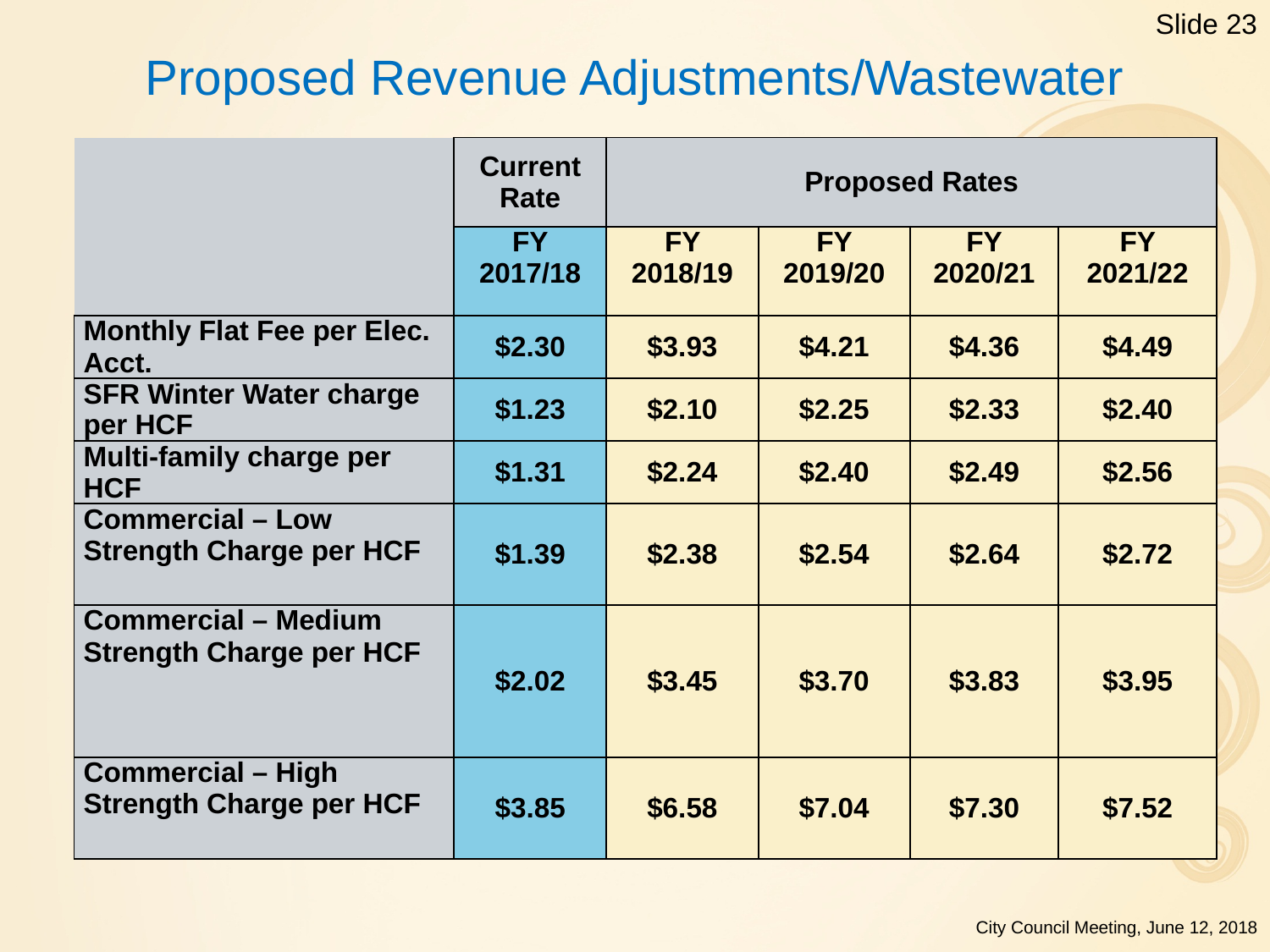

Slide 23
Proposed Revenue Adjustments/Wastewater
|  | Current Rate | Proposed Rates |  |  |  |
| --- | --- | --- | --- | --- | --- |
|  | FY 2017/18 | FY 2018/19 | FY 2019/20 | FY 2020/21 | FY 2021/22 |
| Monthly Flat Fee per Elec. Acct. | $2.30 | $3.93 | $4.21 | $4.36 | $4.49 |
| SFR Winter Water charge per HCF | $1.23 | $2.10 | $2.25 | $2.33 | $2.40 |
| Multi-family charge per HCF | $1.31 | $2.24 | $2.40 | $2.49 | $2.56 |
| Commercial – Low Strength Charge per HCF | $1.39 | $2.38 | $2.54 | $2.64 | $2.72 |
| Commercial – Medium Strength Charge per HCF | $2.02 | $3.45 | $3.70 | $3.83 | $3.95 |
| Commercial – High Strength Charge per HCF | $3.85 | $6.58 | $7.04 | $7.30 | $7.52 |

City Council Meeting, June 12, 2018